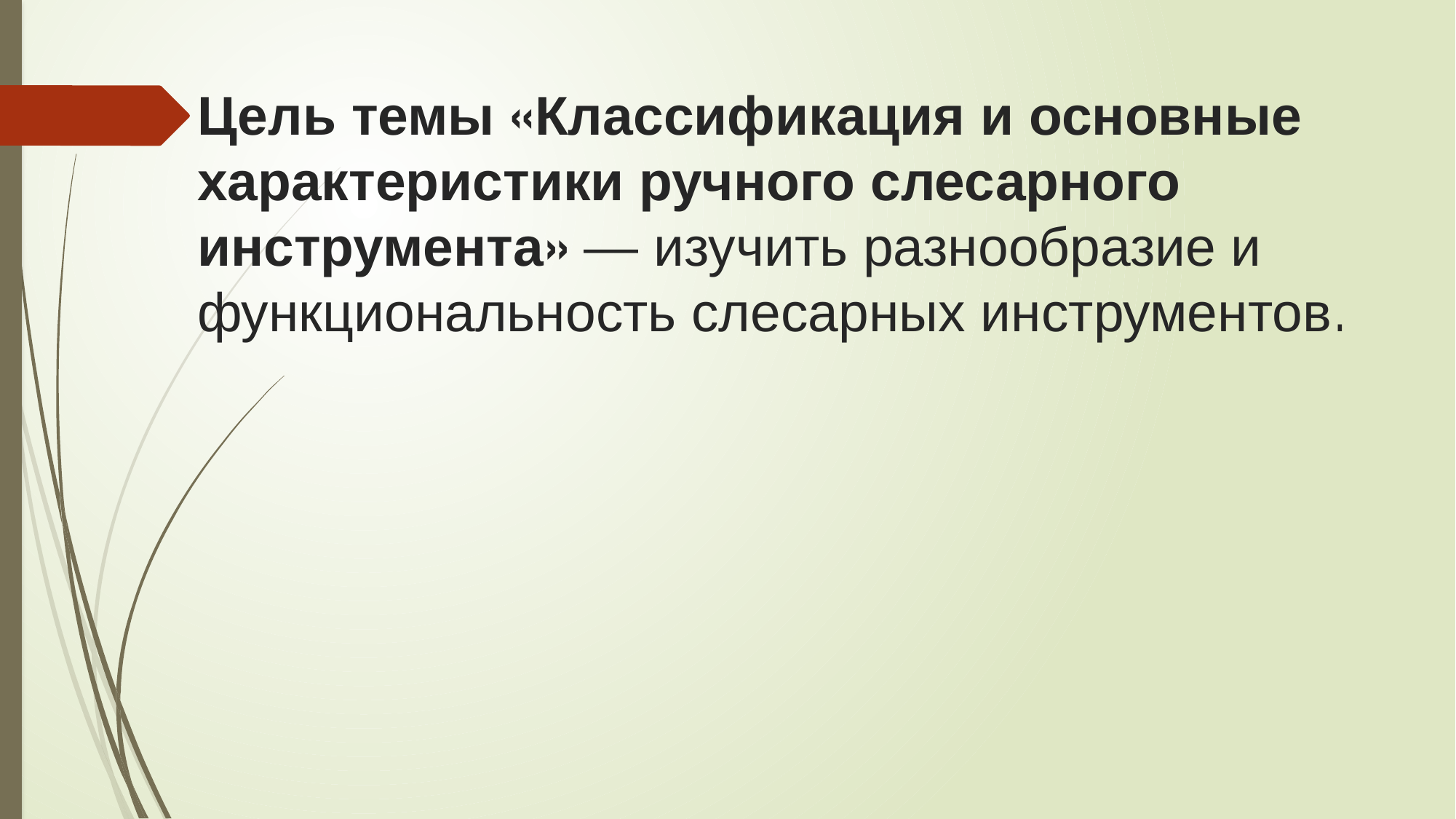

# Цель темы «Классификация и основные характеристики ручного слесарного инструмента» — изучить разнообразие и функциональность слесарных инструментов.